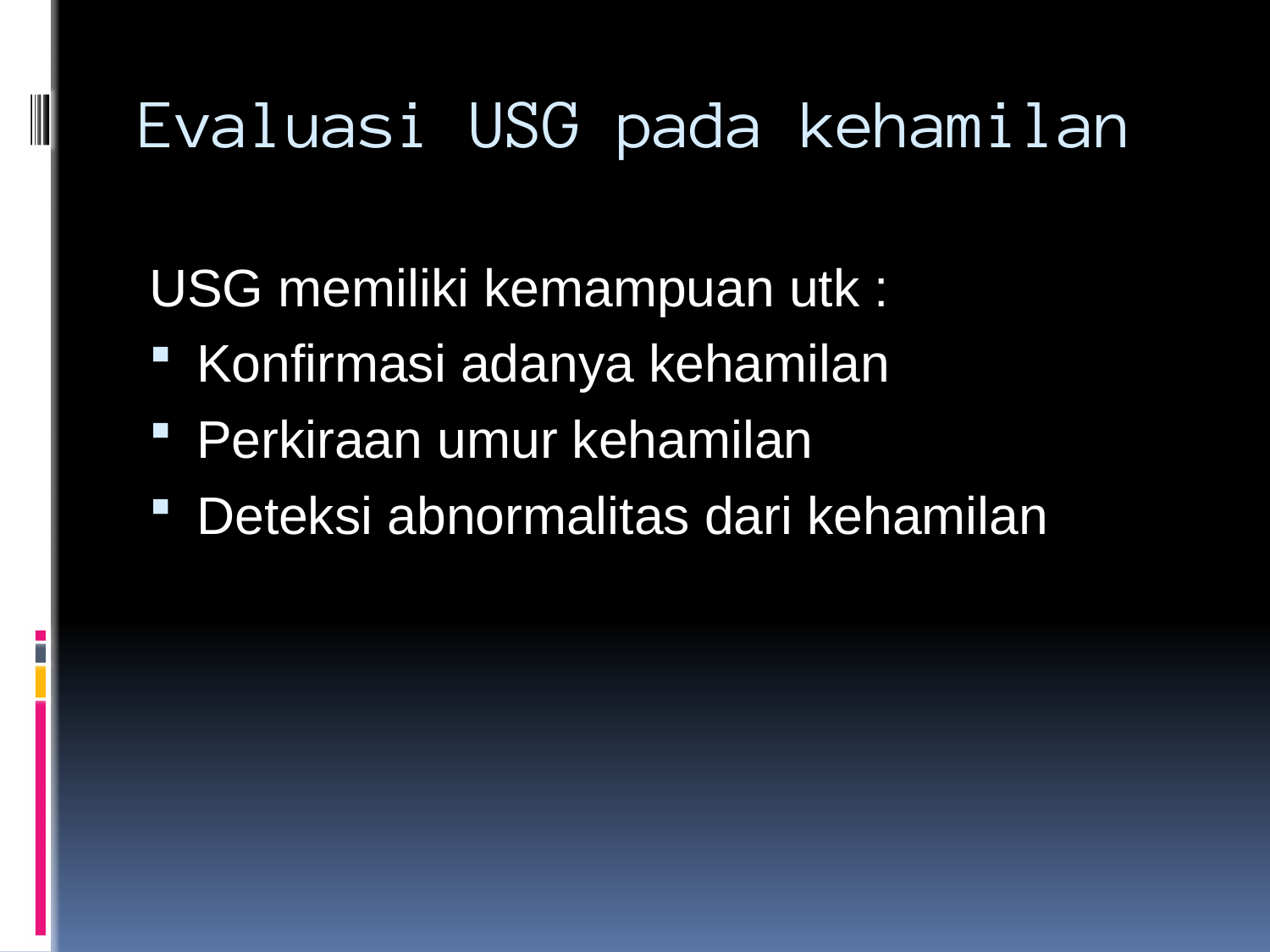

# Evaluasi USG pada kehamilan
USG memiliki kemampuan utk :
Konfirmasi adanya kehamilan
Perkiraan umur kehamilan
Deteksi abnormalitas dari kehamilan